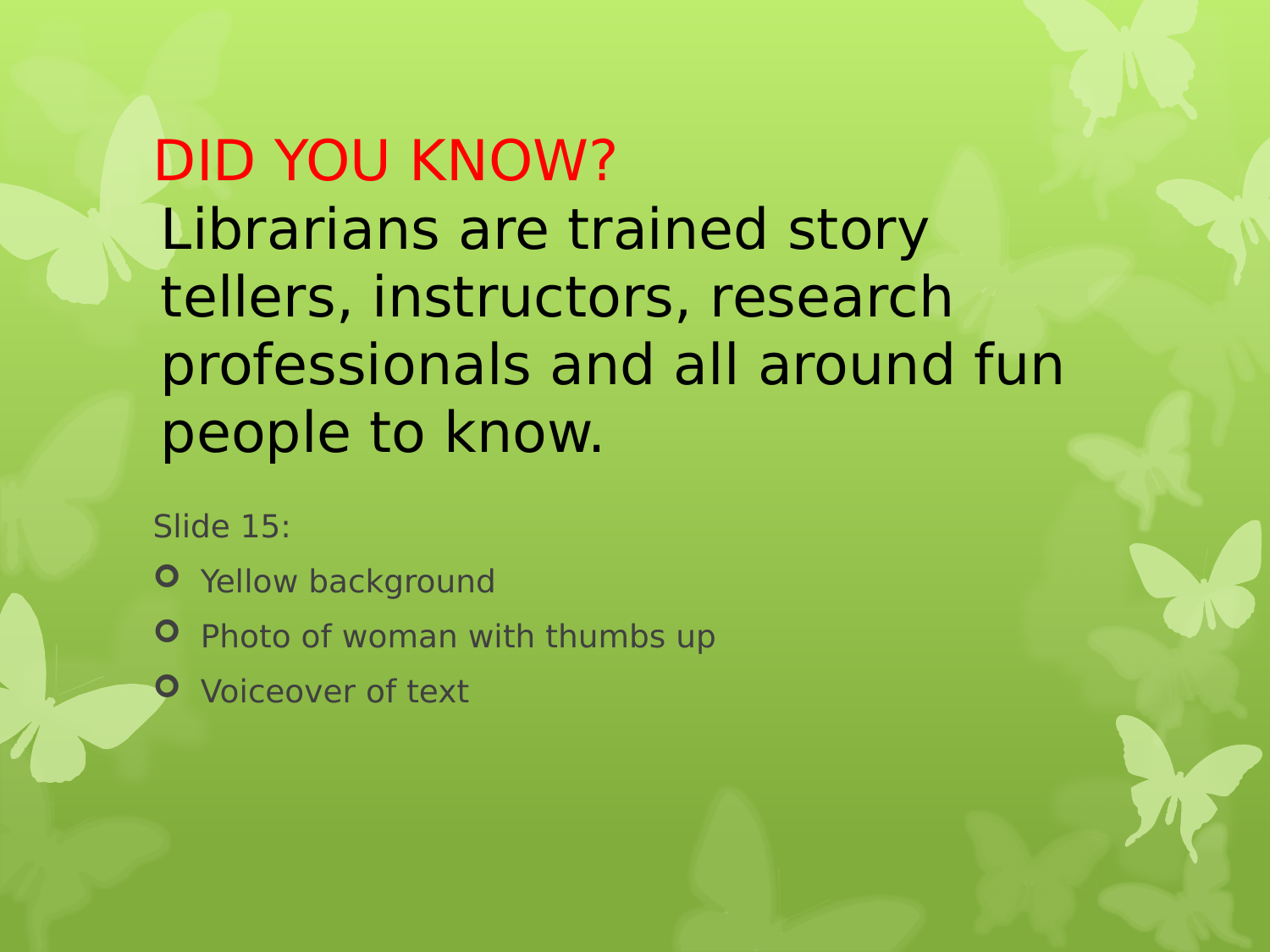

# DID YOU KNOW?
Librarians are trained story tellers, instructors, research professionals and all around fun people to know.
Slide 15:
Yellow background
Photo of woman with thumbs up
Voiceover of text